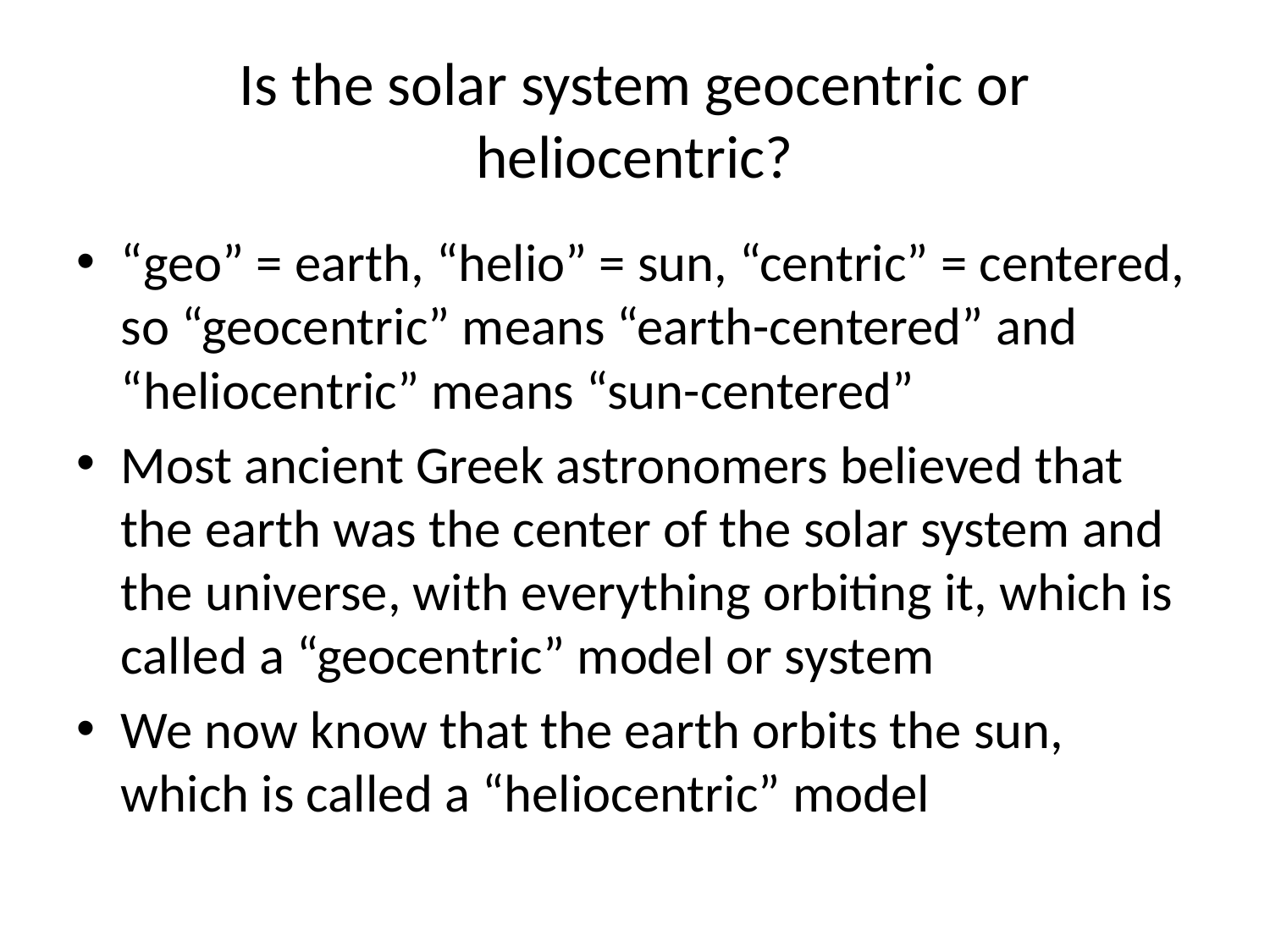

# Is the solar system geocentric or heliocentric?
“geo” = earth, “helio” = sun, “centric” = centered, so “geocentric” means “earth-centered” and “heliocentric” means “sun-centered”
Most ancient Greek astronomers believed that the earth was the center of the solar system and the universe, with everything orbiting it, which is called a “geocentric” model or system
We now know that the earth orbits the sun, which is called a “heliocentric” model